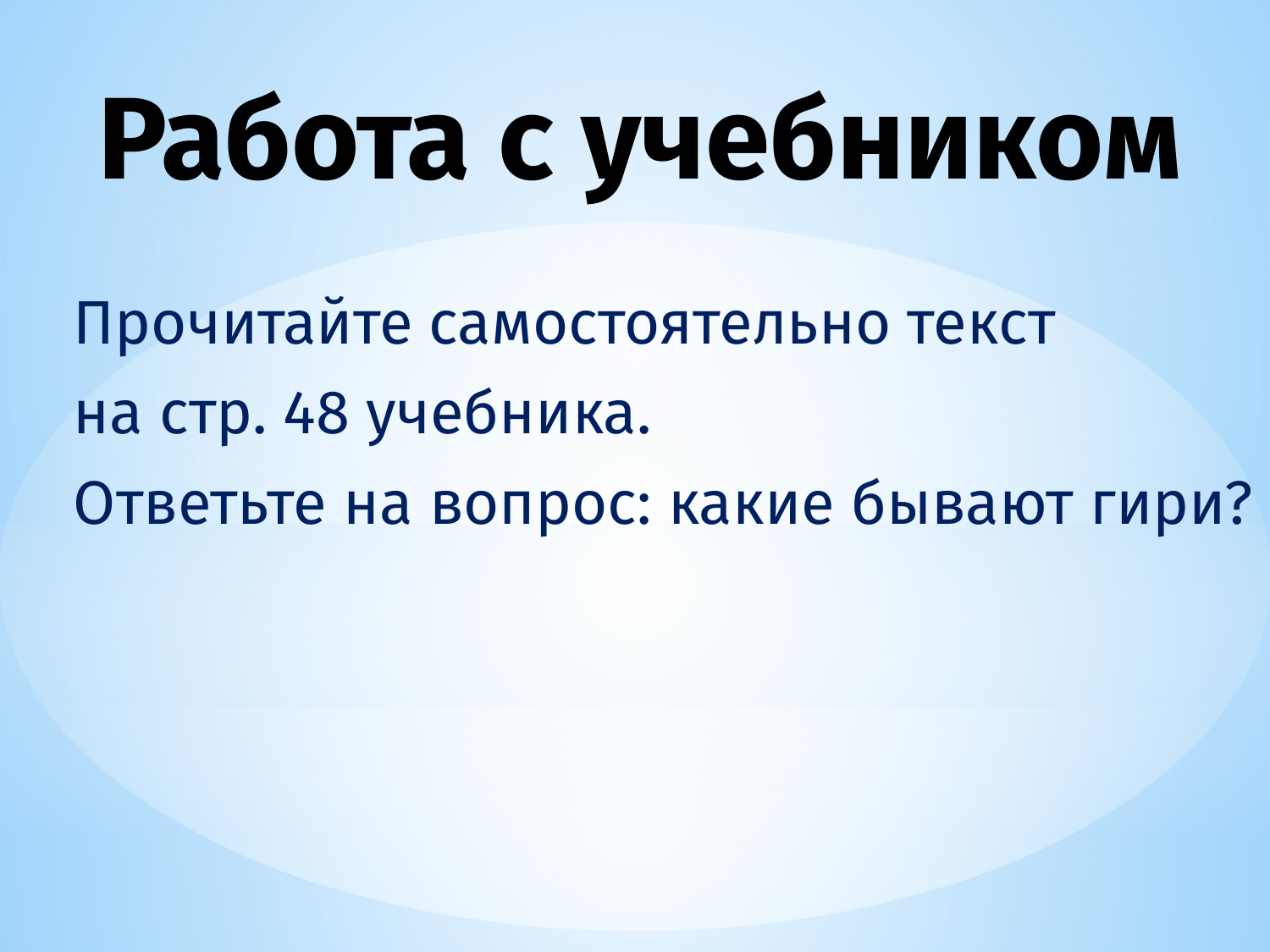

# Работа с учебником
Прочитайте самостоятельно текст
на стр. 48 учебника.
Ответьте на вопрос: какие бывают гири?